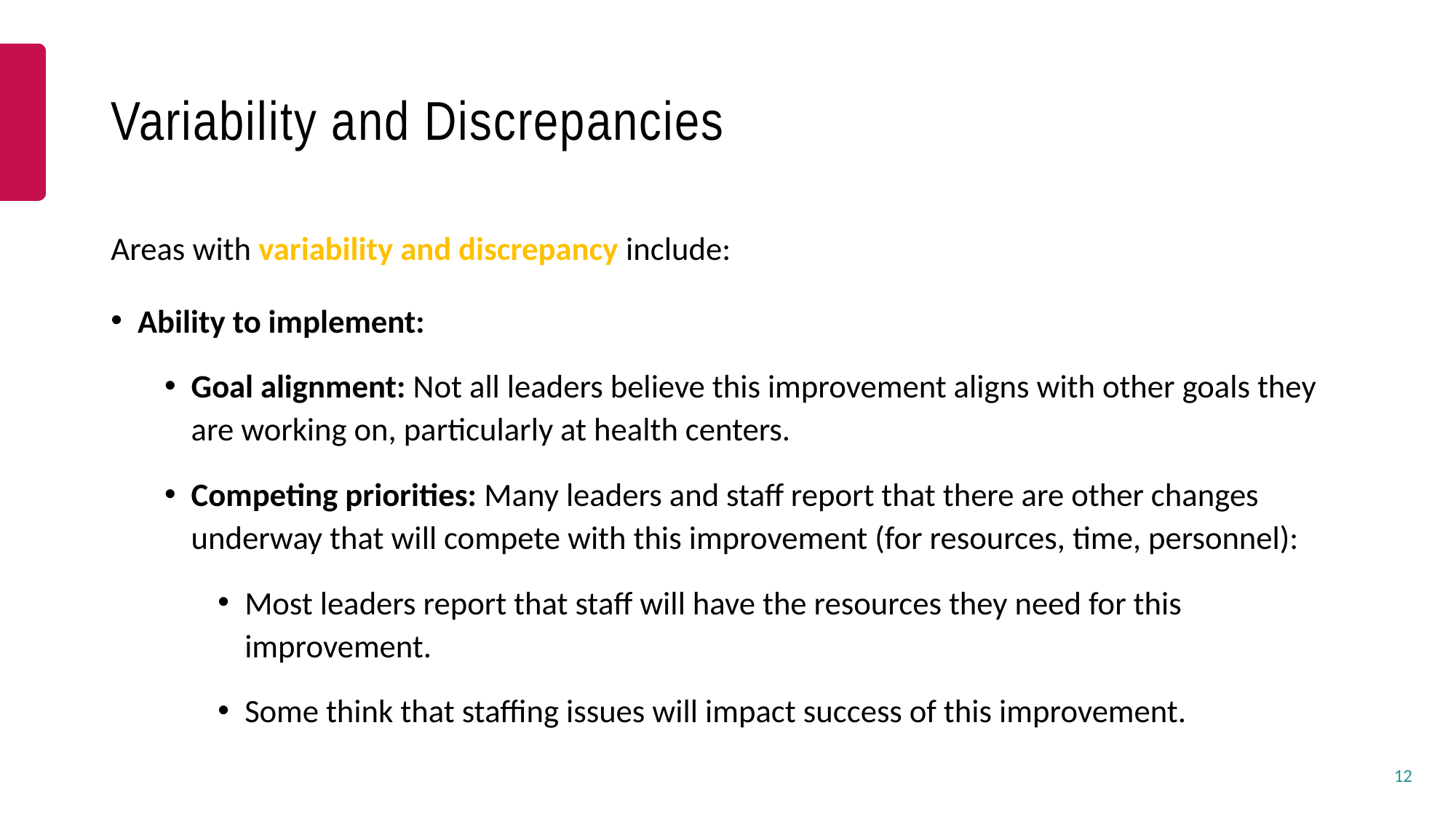

# Variability and Discrepancies
Areas with variability and discrepancy include:
Ability to implement:
Goal alignment: Not all leaders believe this improvement aligns with other goals they are working on, particularly at health centers.
Competing priorities: Many leaders and staff report that there are other changes underway that will compete with this improvement (for resources, time, personnel):
Most leaders report that staff will have the resources they need for this improvement.
Some think that staffing issues will impact success of this improvement.

12